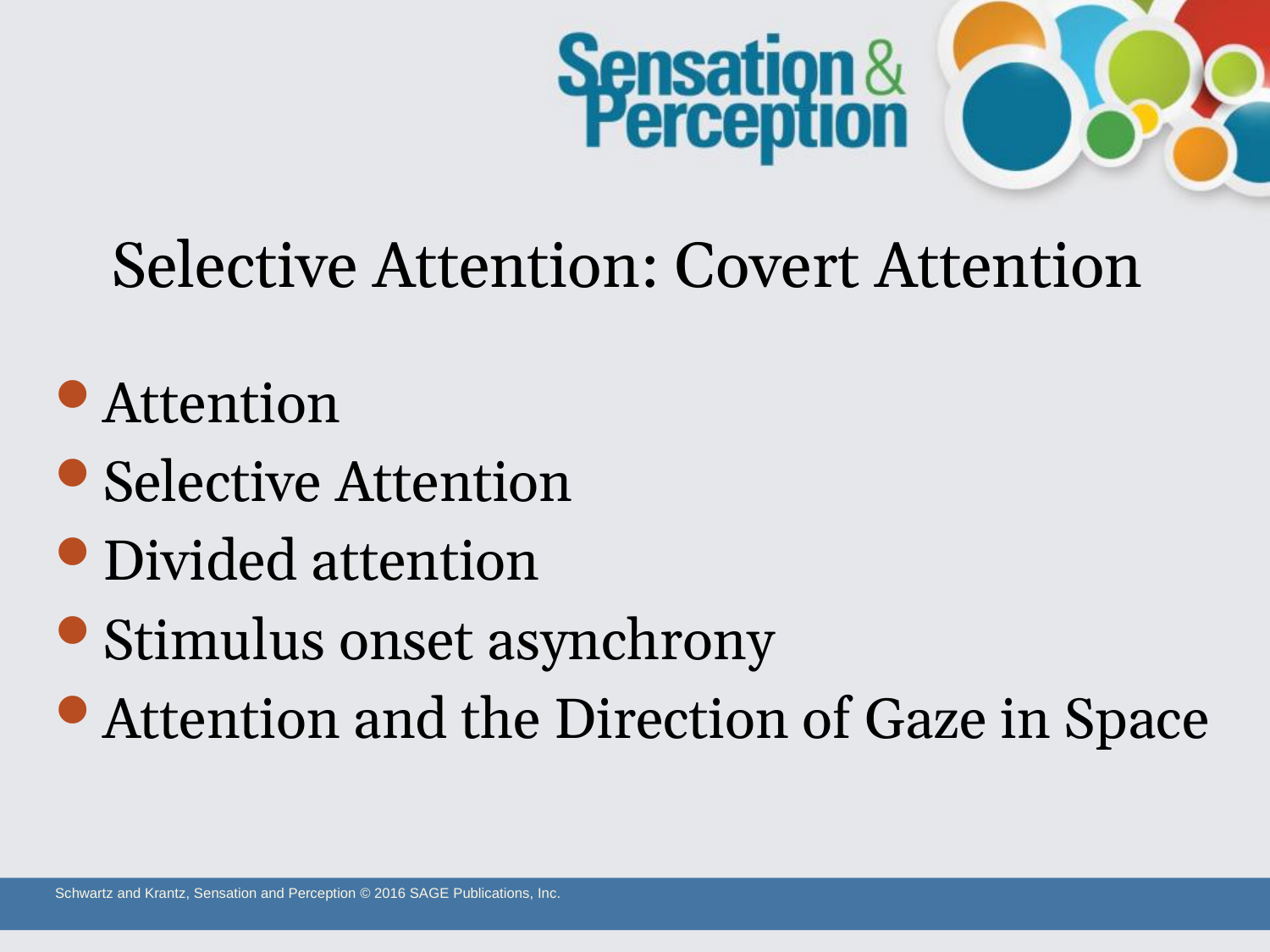

# Selective Attention: Covert Attention
Attention
Selective Attention
Divided attention
Stimulus onset asynchrony
Attention and the Direction of Gaze in Space
Schwartz and Krantz, Sensation and Perception © 2016 SAGE Publications, Inc.